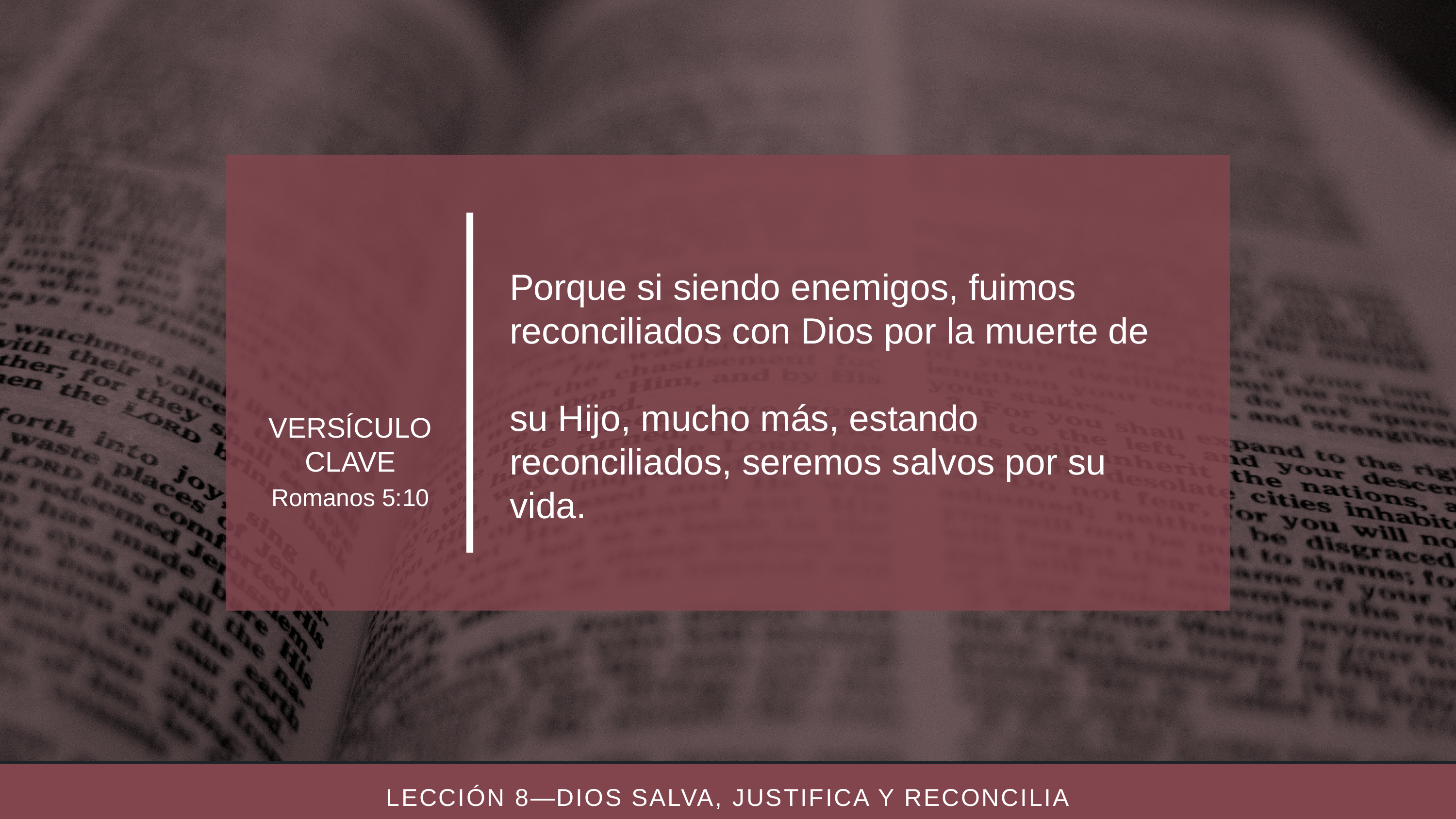

Porque si siendo enemigos, fuimos reconciliados con Dios por la muerte de
su Hijo, mucho más, estando reconciliados, seremos salvos por su vida.